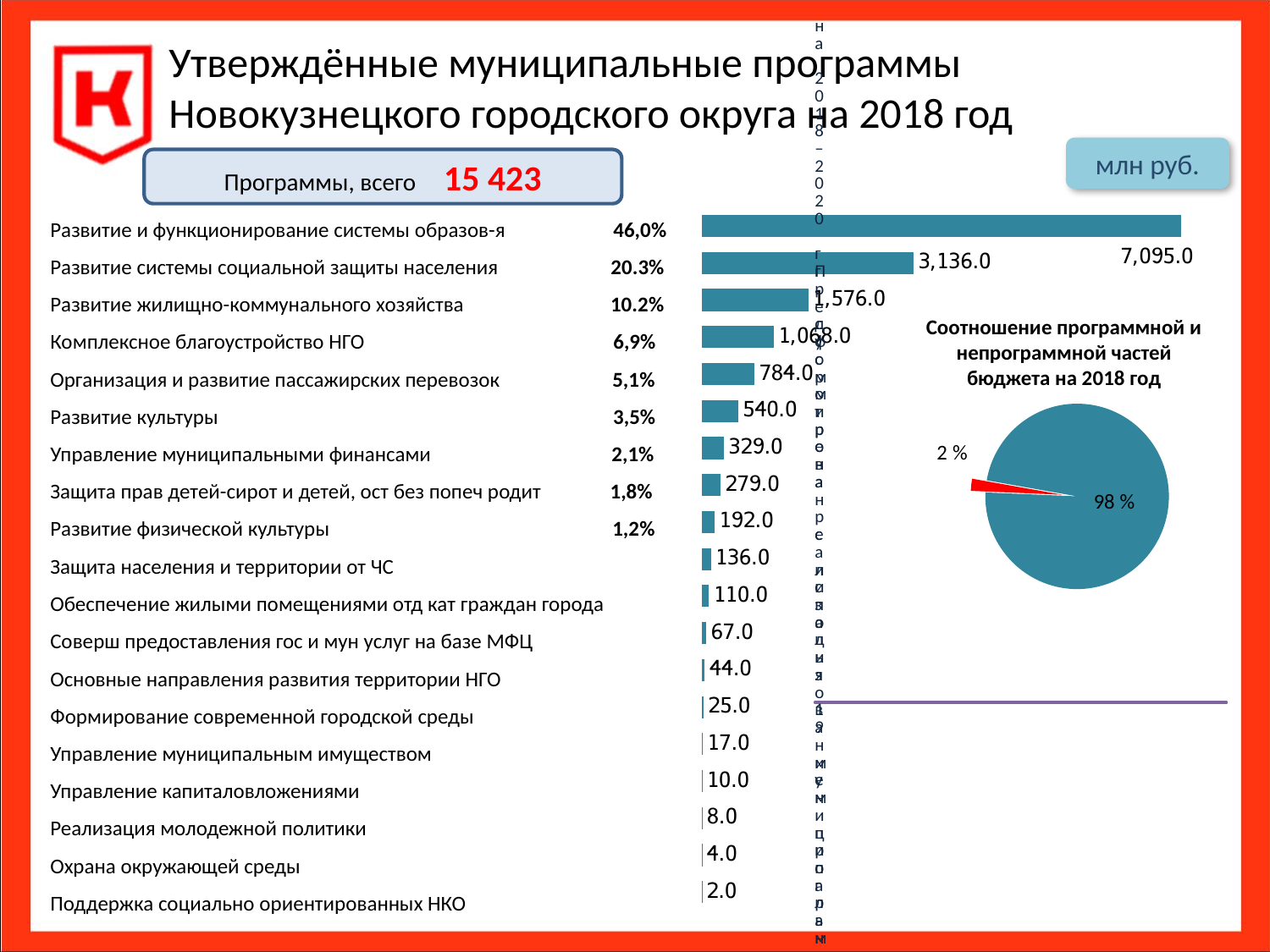

Утверждённые муниципальные программы Новокузнецкого городского округа на 2018 год
млн руб.
Программы, всего     15 423

### Chart

| Category | Значения |
|---|---|
| Поддержка социально ориентированных некоммерческих организаций в городе Новокузнецке  | 2.0 |
| Охрана окружающей среды и рациональное природопользование в границах Новокузнецкого городского округа  | 4.0 |
| Реализация молодежной политики в городе Новокузнецке  | 8.0 |
| Управление капиталовложениями Новокузнецкого городского округа  | 10.0 |
| Управление муниципальным имуществом Новокузнецкого городского округа  | 17.0 |
| Формирование современной городской среды | 25.0 |
| Основные направления развития территории Новокузнецкого городского округа  | 44.0 |
| Совершенствование предоставления государственных и муниципальных услуг на базе многофункционального центра в Новокузнецком городском округе  | 67.0 |
| Обеспечение жилыми помещениями отдельных категорий граждан города Новокузнецка  | 110.0 |
| Защита населения и территории от чрезвычайных ситуаций природного и техногенного характера, обеспечение пожарной безопасности, безопасности на водных объектах территории Новокузнецкого городского округа  | 136.0 |
| Развитие физической культуры | 192.0 |
| Защита прав детей-сирот и детей, оставшихся без попечения родителей, прав недееспособных граждан  | 279.0 |
| Управление муниципальными финансами Новокузнецкого городского округа  | 329.0 |
| Развитие культуры в городе Новокузнецке  | 540.0 |
| Организация и развитие пассажирских перевозок | 784.0 |
| Комплексное благоустройство территории НГО | 1068.0 |
| Развитие жилищно-коммунального хозяйства города Новокузнецка  | 1576.0 |
| Развитие системы социальной защиты населения города Новокузнецка  | 3136.0 |
| Развитие и функционирование системы образования города Новокузнецка  | 7095.0 |
| Развитие и функционирование системы образов-я 46,0% |
| --- |
| Развитие системы социальной защиты населения 20.3% |
| Развитие жилищно-коммунального хозяйства 10.2% |
| Комплексное благоустройство НГО 6,9% |
| Организация и развитие пассажирских перевозок 5,1% |
| Развитие культуры 3,5% |
| Управление муниципальными финансами 2,1% |
| Защита прав детей-сирот и детей, ост без попеч родит 1,8% |
| Развитие физической культуры 1,2% |
| Защита населения и территории от ЧС |
| Обеспечение жилыми помещениями отд кат граждан города |
| Соверш предоставления гос и мун услуг на базе МФЦ |
| Основные направления развития территории НГО |
| Формирование современной городской среды |
| Управление муниципальным имуществом |
| Управление капиталовложениями |
| Реализация молодежной политики |
| Охрана окружающей среды |
| Поддержка социально ориентированных НКО |
Соотношение программной и непрограммной частей бюджета на 2018 год

### Chart

| Category | Продажи |
|---|---|
| Программные мероприятия | 0.9790000000000006 |
| Непрограммные мероприятия  | 0.02100000000000001 |
23